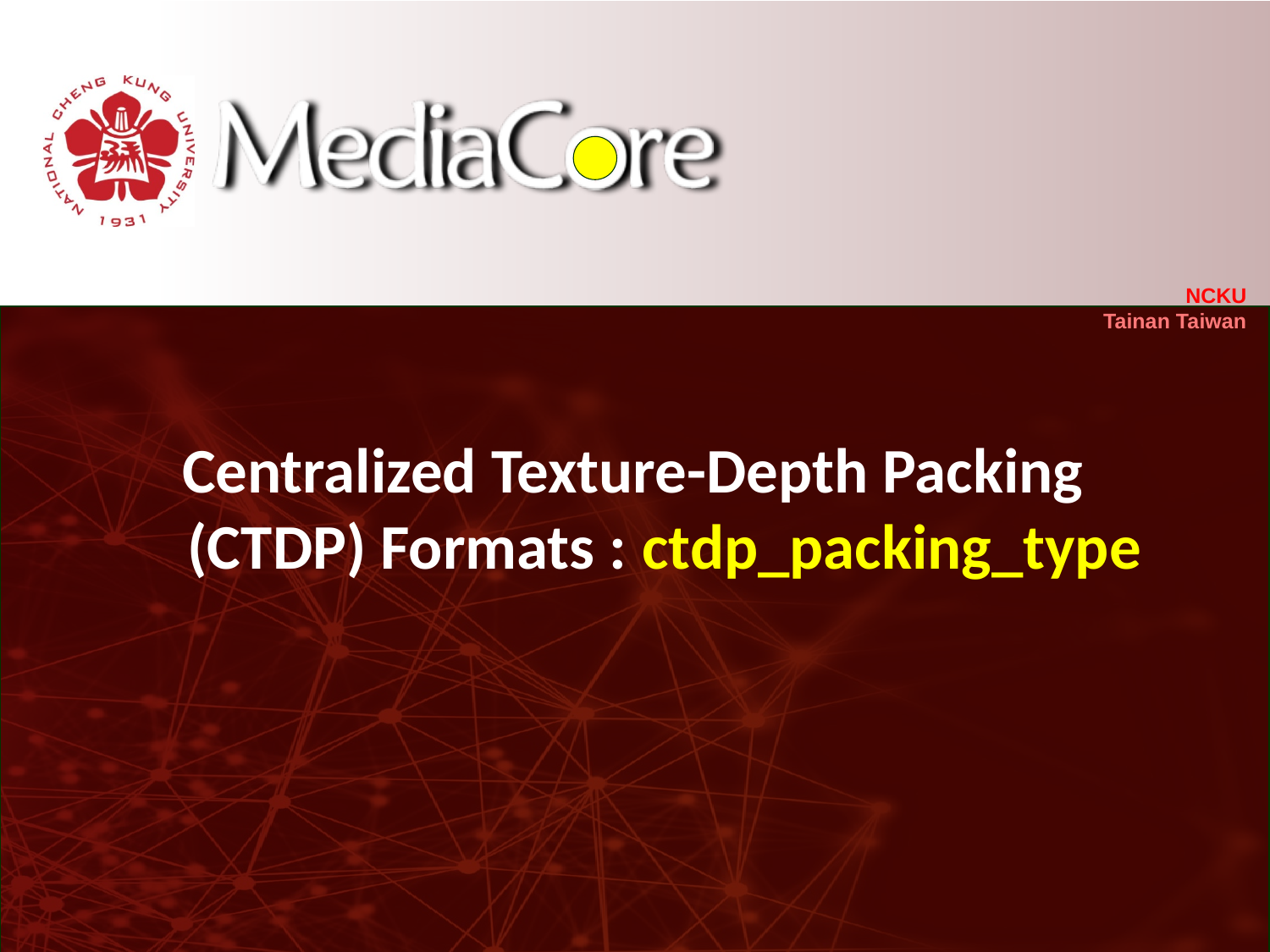

# Centralized Texture-Depth Packing (CTDP) Formats : ctdp_packing_type